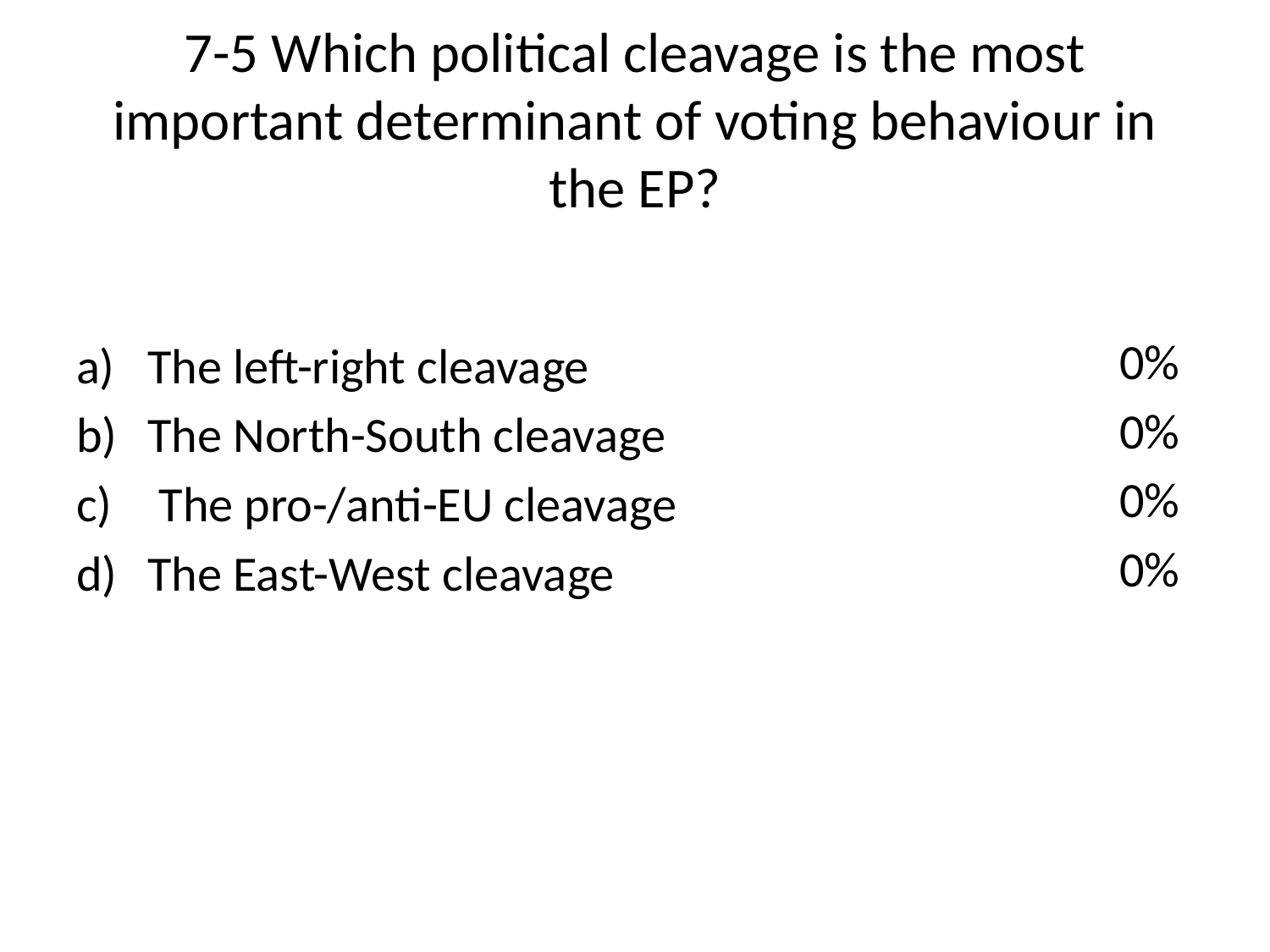

# 7-5 Which political cleavage is the most important determinant of voting behaviour in the EP?
0%
0%
0%
0%

The left-right cleavage
The North-South cleavage
 The pro-/anti-EU cleavage
The East-West cleavage